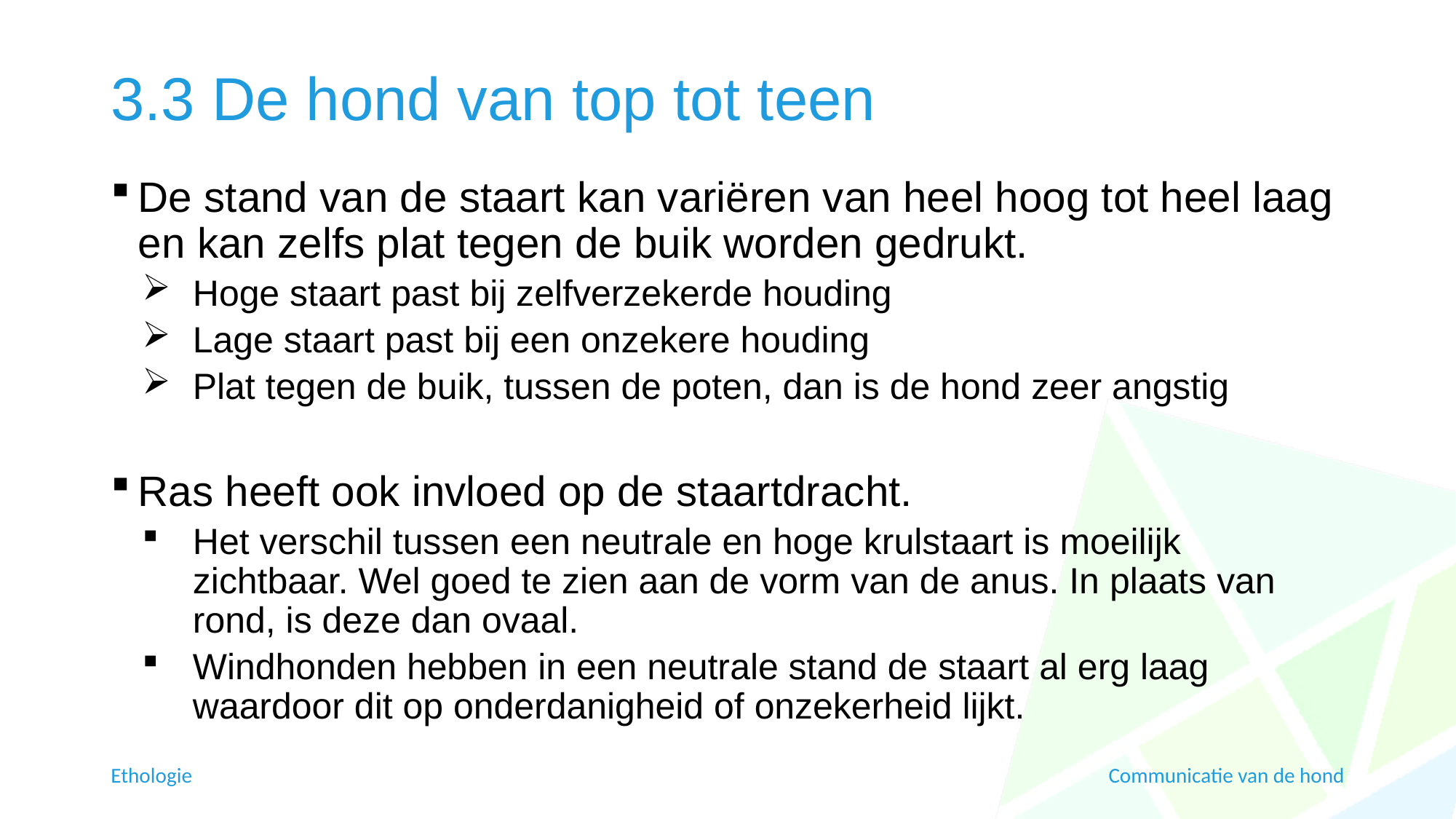

# 3.3 De hond van top tot teen
De stand van de staart kan variëren van heel hoog tot heel laag en kan zelfs plat tegen de buik worden gedrukt.
Hoge staart past bij zelfverzekerde houding
Lage staart past bij een onzekere houding
Plat tegen de buik, tussen de poten, dan is de hond zeer angstig

Ras heeft ook invloed op de staartdracht.
Het verschil tussen een neutrale en hoge krulstaart is moeilijk zichtbaar. Wel goed te zien aan de vorm van de anus. In plaats van rond, is deze dan ovaal.
Windhonden hebben in een neutrale stand de staart al erg laag waardoor dit op onderdanigheid of onzekerheid lijkt.
Ethologie
Communicatie van de hond